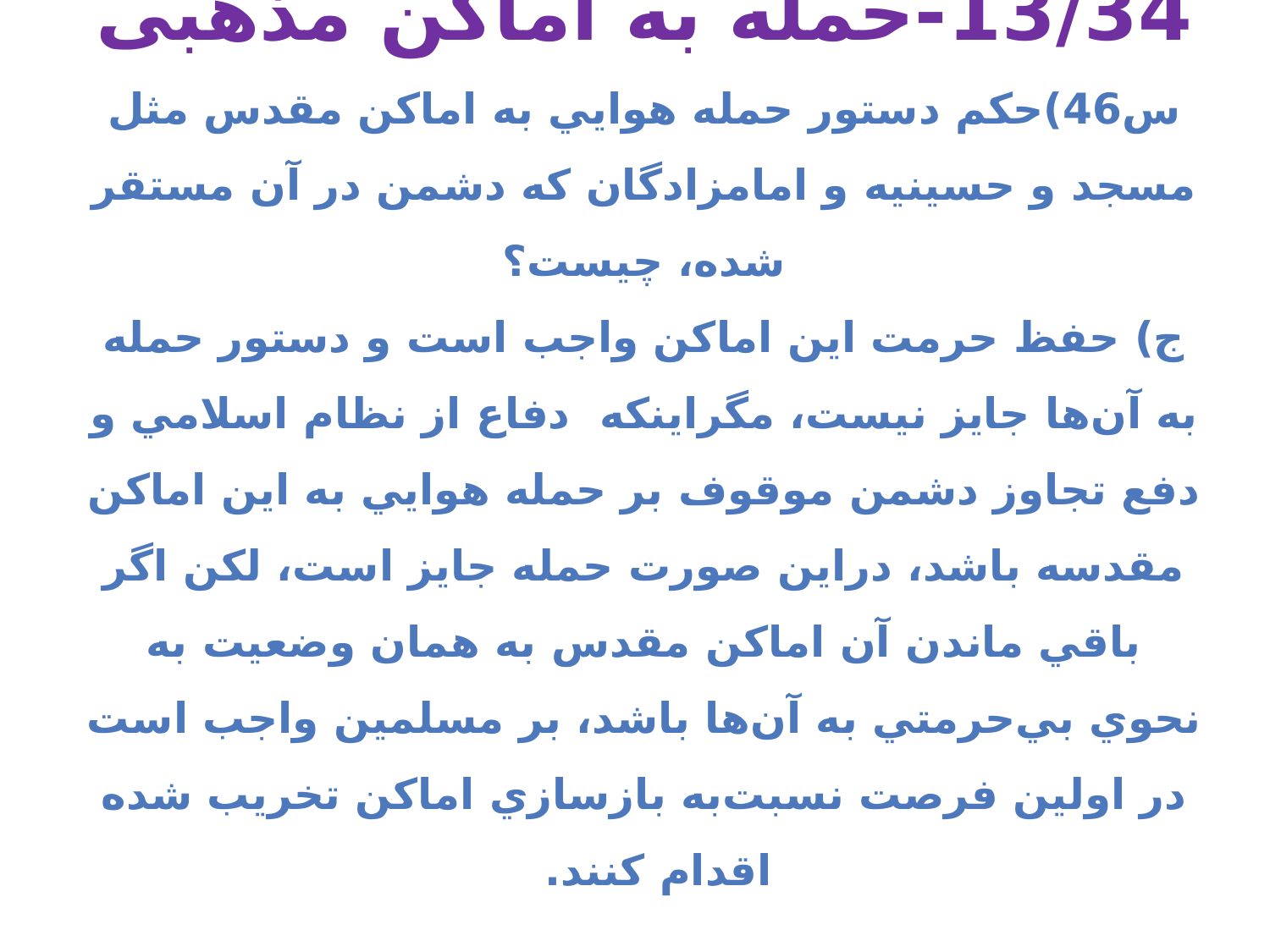

# 13/34-حمله به اماکن مذهبی س46)حکم دستور حمله هوايي به اماكن مقدس مثل مسجد و حسينيه و امامزادگان كه دشمن در آن مستقر شده، چیست؟ ج) حفظ حرمت اين اماكن واجب است و دستور حمله به آن‌ها جايز نيست، مگراینکه  دفاع از نظام اسلامي و دفع تجاوز دشمن موقوف بر حمله هوايي به اين اماكن مقدسه باشد، دراین صورت حمله جايز است، لكن اگر باقي ماندن آن اماكن مقدس به همان وضعيت به نحوي بي‌حرمتي به آن‌ها باشد، بر مسلمين واجب است در اولين فرصت نسبت‌به بازسازي اماكن تخريب شده اقدام كنند.